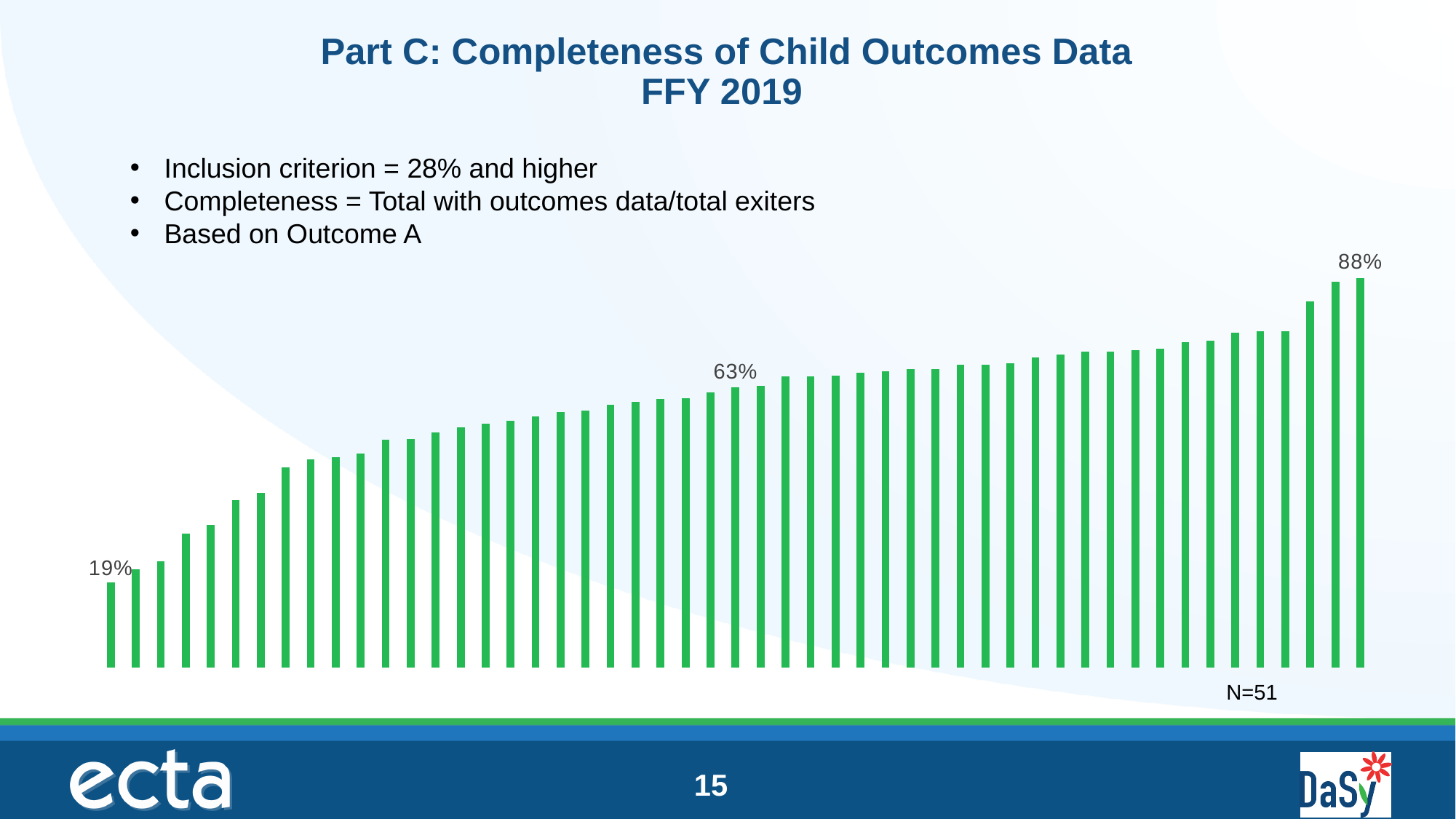

# Part C: Completeness of Child Outcomes Data FFY 2019
Inclusion criterion = 28% and higher
Completeness = Total with outcomes data/total exiters
Based on Outcome A

### Chart

| Category |  |
|---|---|
N=51
15